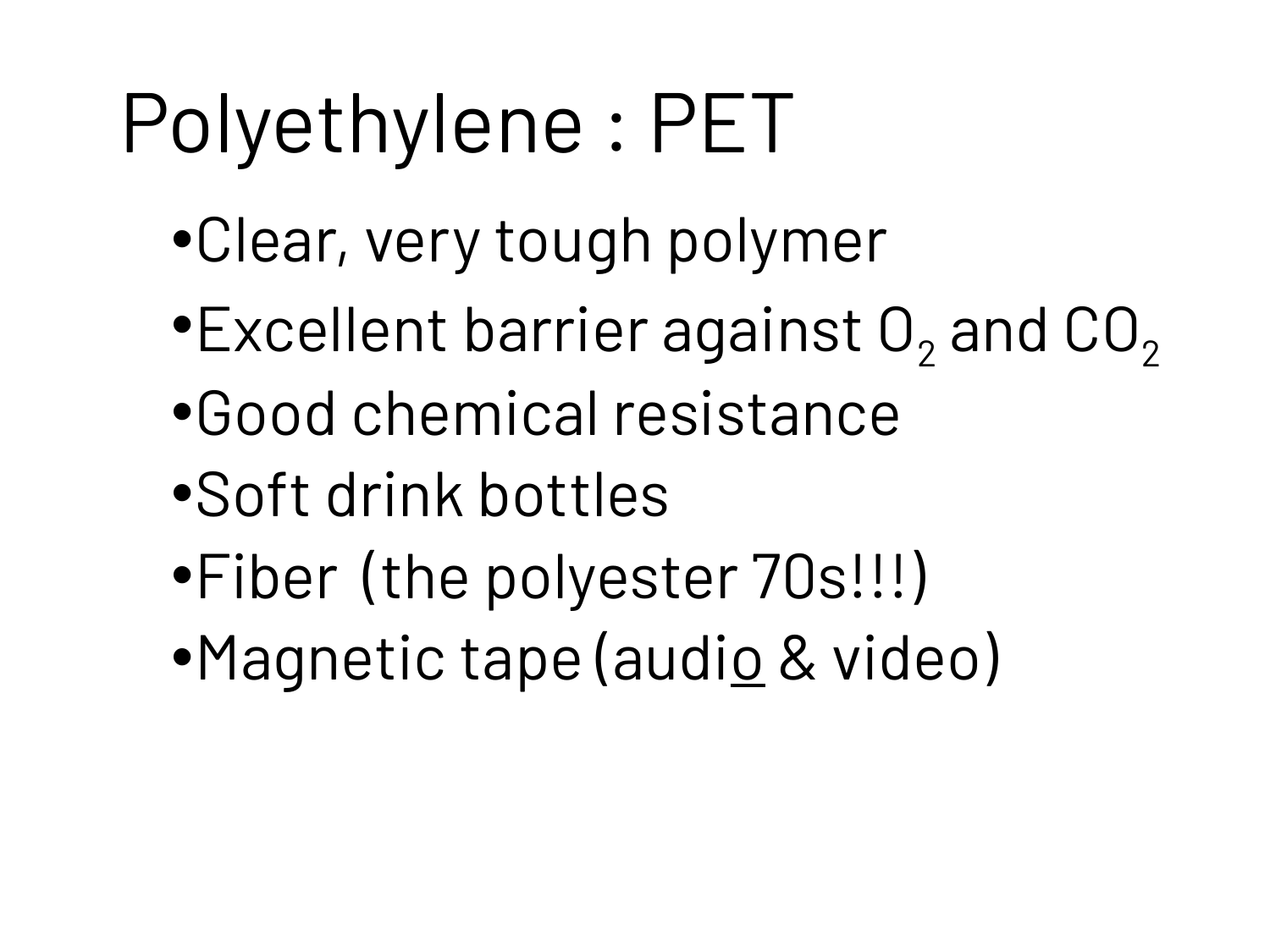

Polyethylene : PET
Clear, very tough polymer
Excellent barrier against O2 and CO2
Good chemical resistance
Soft drink bottles
Fiber  (the polyester 70s!!!)
Magnetic tape (audio & video)